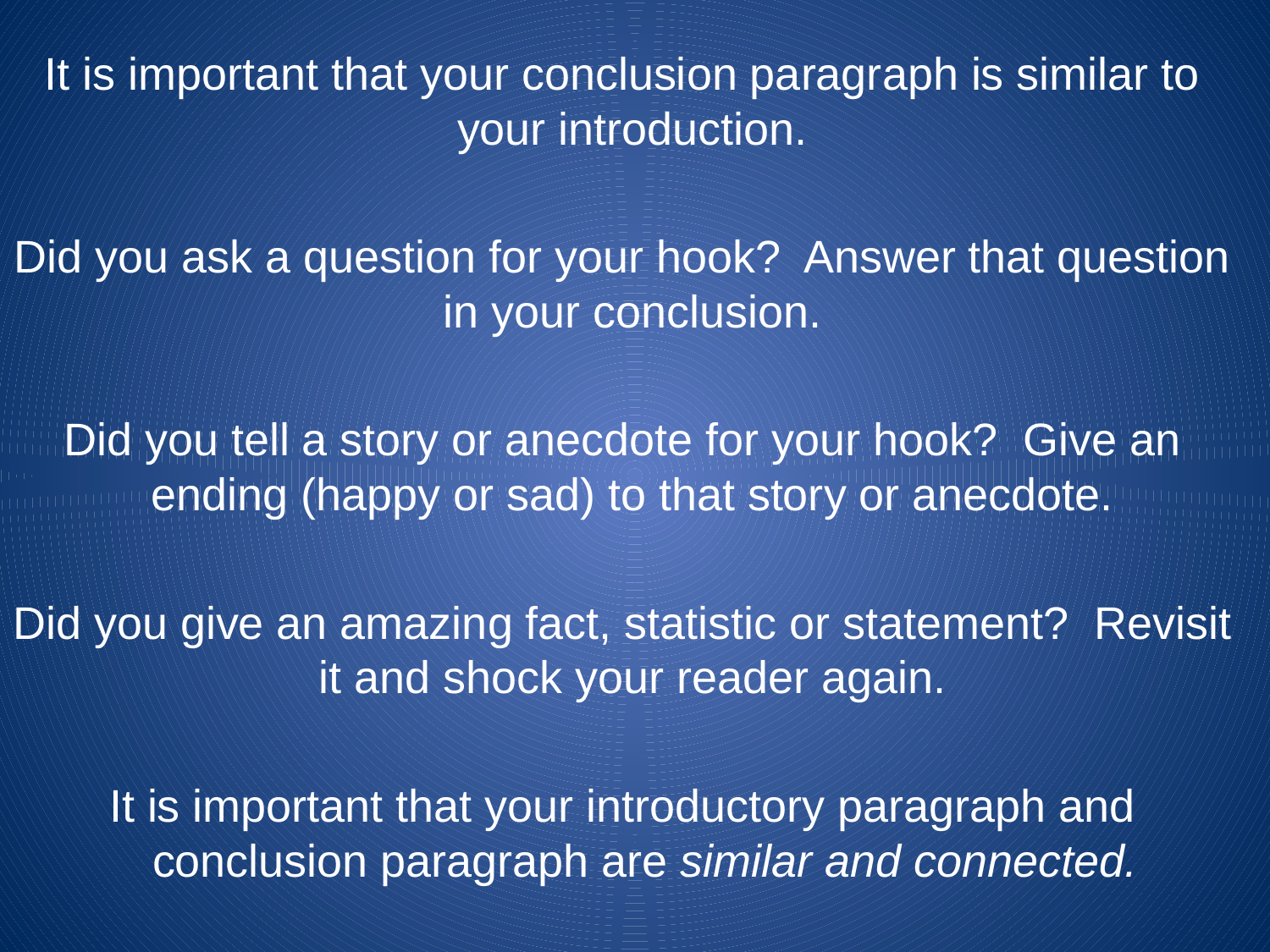

It is important that your conclusion paragraph is similar to your introduction.

Did you ask a question for your hook?  Answer that question in your conclusion.

Did you tell a story or anecdote for your hook?  Give an ending (happy or sad) to that story or anecdote.

Did you give an amazing fact, statistic or statement?  Revisit it and shock your reader again.

It is important that your introductory paragraph and conclusion paragraph are similar and connected.

#